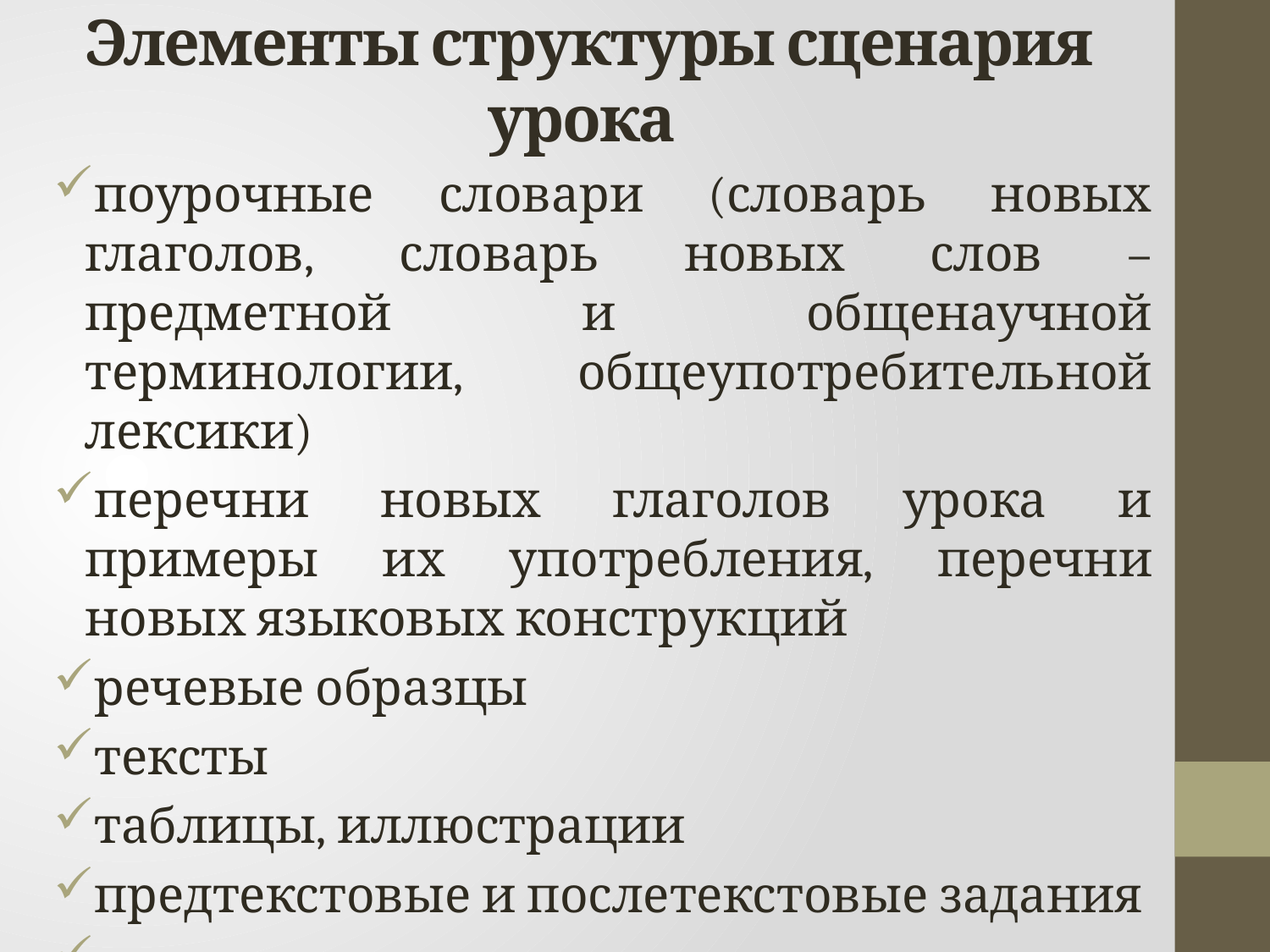

# Элементы структуры сценария урока
поурочные словари (словарь новых глаголов, словарь новых слов – предметной и общенаучной терминологии, общеупотребительной лексики)
перечни новых глаголов урока и примеры их употребления, перечни новых языковых конструкций
речевые образцы
тексты
таблицы, иллюстрации
предтекстовые и послетекстовые задания
контролирующие тесты